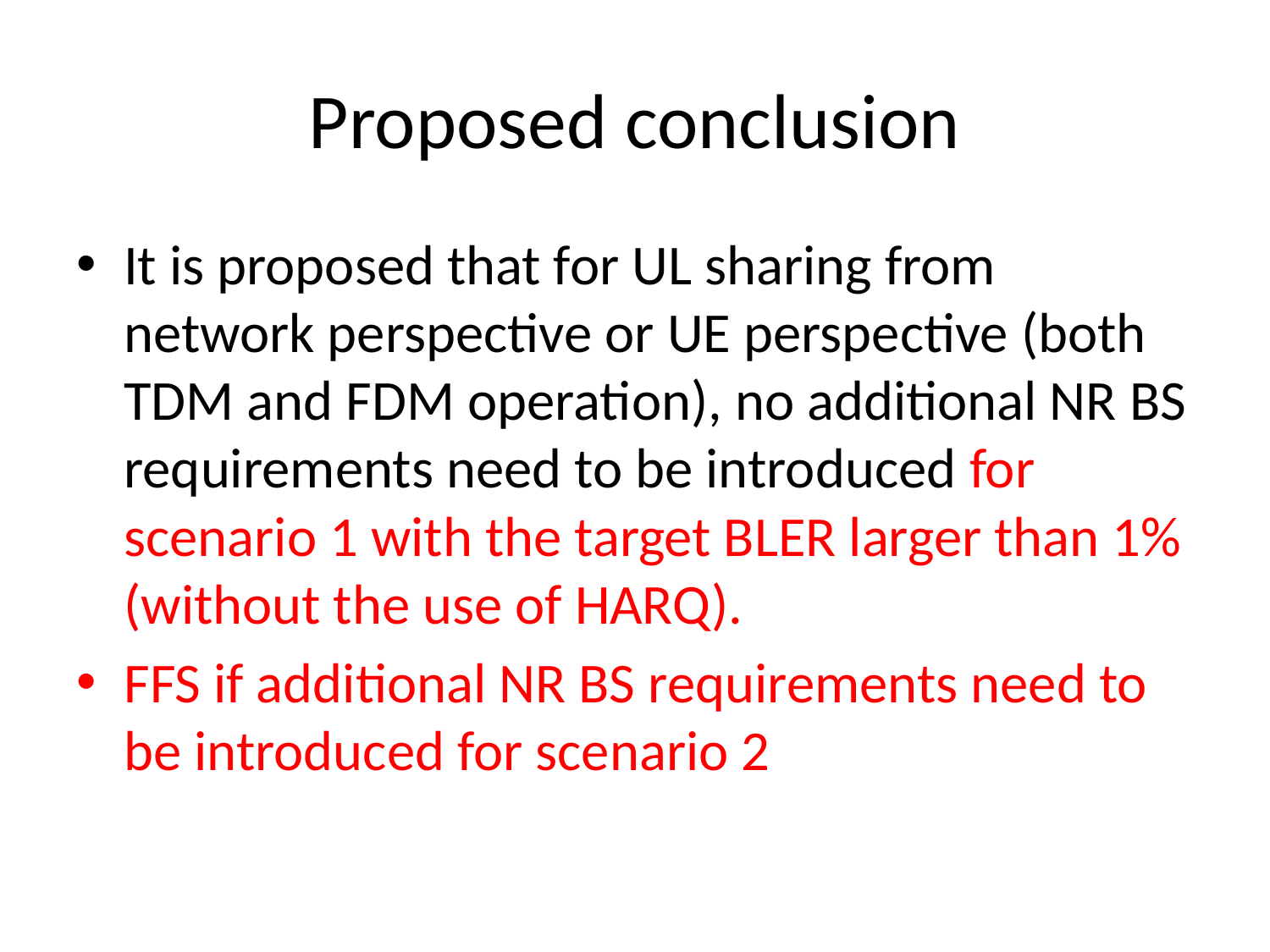

# Proposed conclusion
It is proposed that for UL sharing from network perspective or UE perspective (both TDM and FDM operation), no additional NR BS requirements need to be introduced for scenario 1 with the target BLER larger than 1% (without the use of HARQ).
FFS if additional NR BS requirements need to be introduced for scenario 2